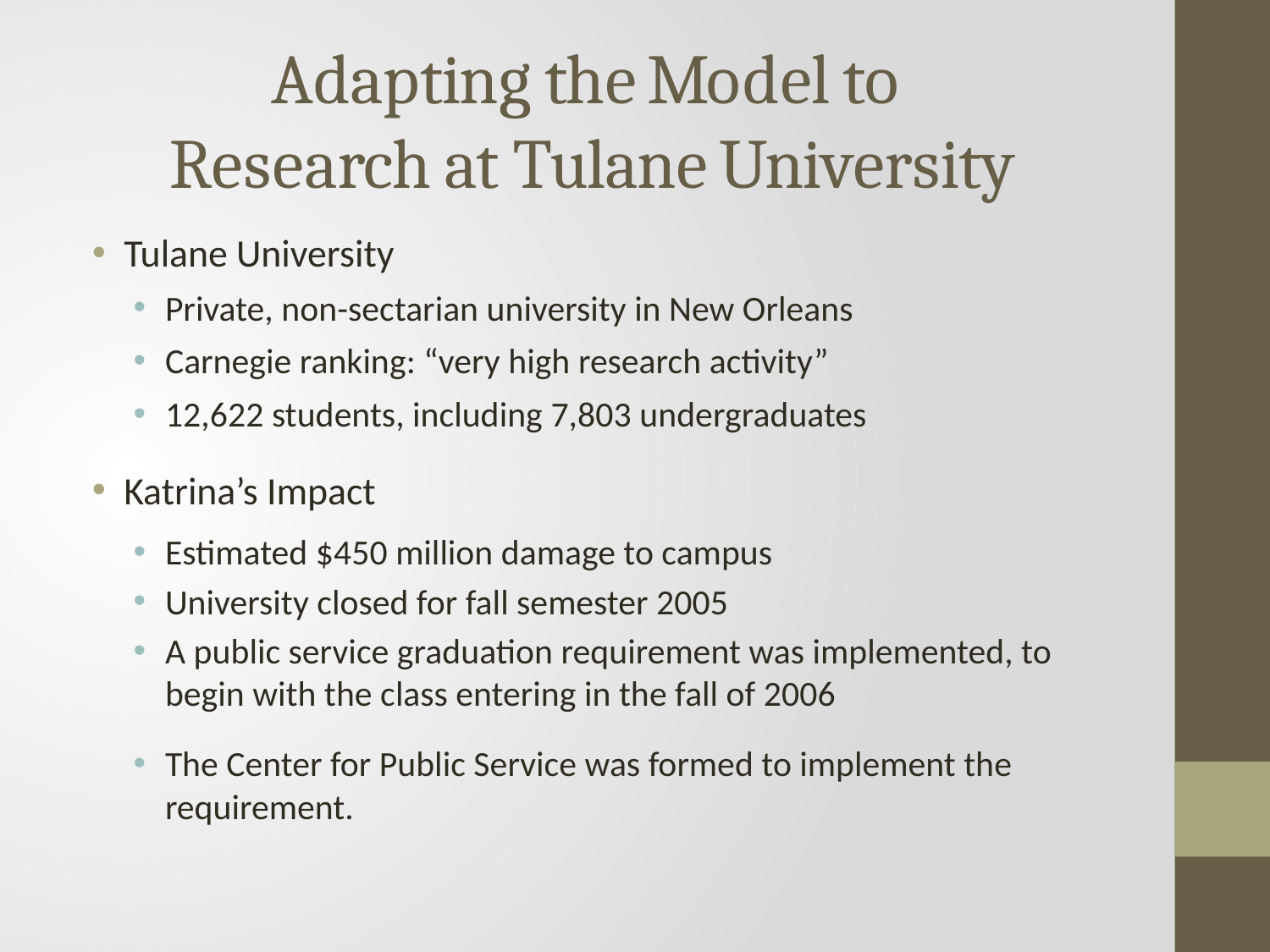

# Adapting the Model to Research at Tulane University
Tulane University
Private, non-sectarian university in New Orleans
Carnegie ranking: “very high research activity”
12,622 students, including 7,803 undergraduates
Katrina’s Impact
Estimated $450 million damage to campus
University closed for fall semester 2005
A public service graduation requirement was implemented, to begin with the class entering in the fall of 2006
The Center for Public Service was formed to implement the requirement.